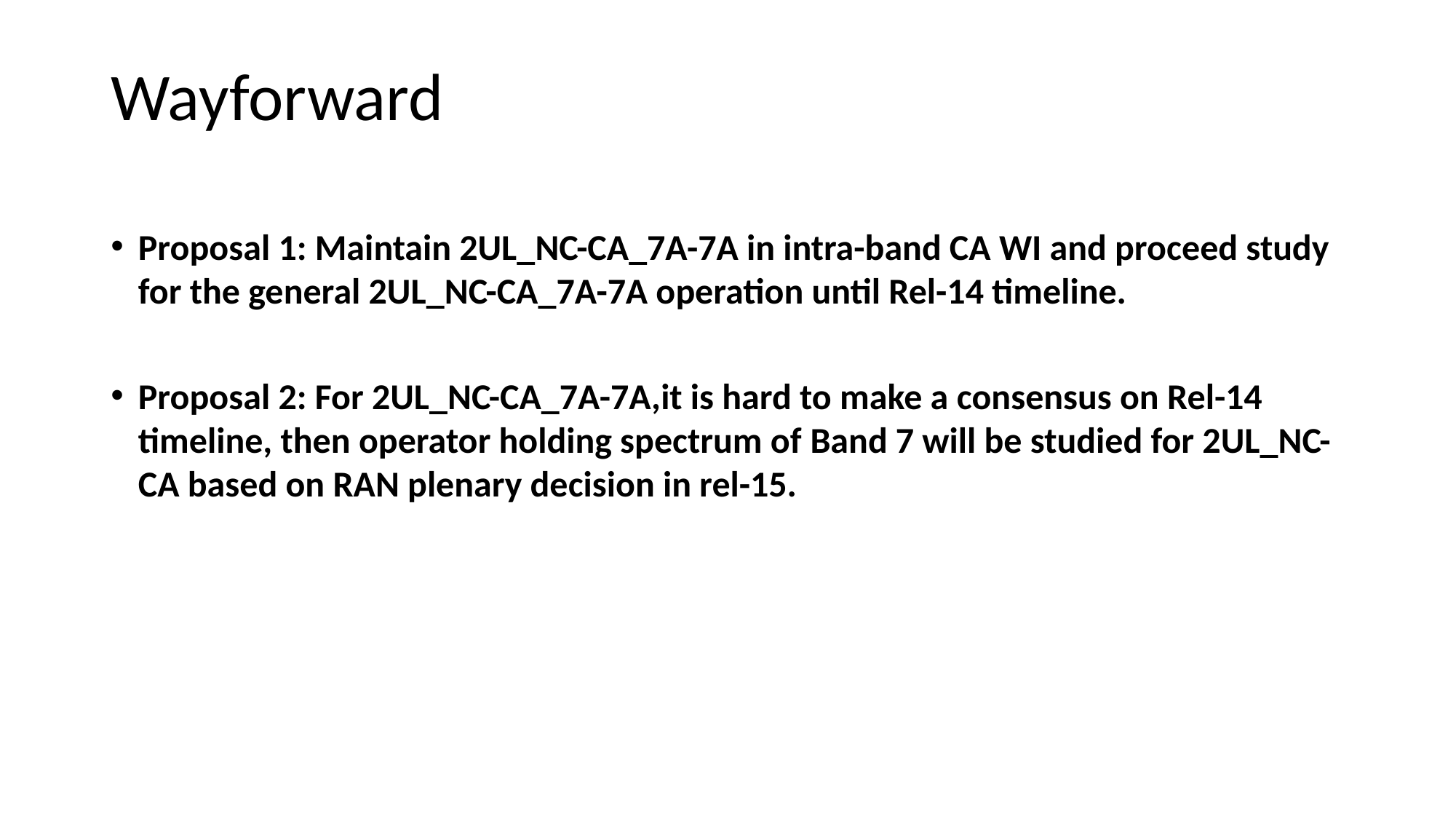

# Wayforward
Proposal 1: Maintain 2UL_NC-CA_7A-7A in intra-band CA WI and proceed study for the general 2UL_NC-CA_7A-7A operation until Rel-14 timeline.

Proposal 2: For 2UL_NC-CA_7A-7A,it is hard to make a consensus on Rel-14 timeline, then operator holding spectrum of Band 7 will be studied for 2UL_NC-CA based on RAN plenary decision in rel-15.